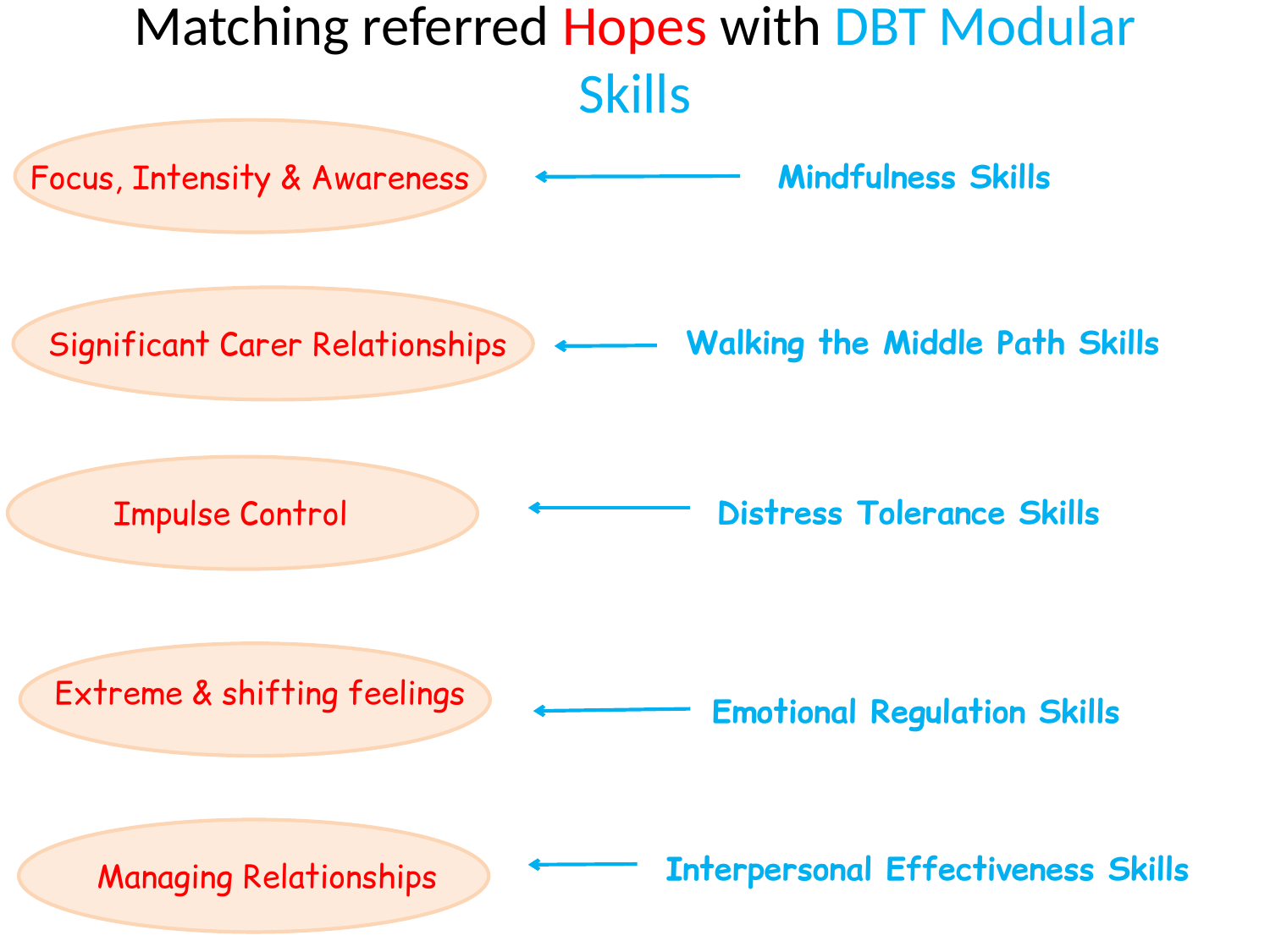

# Matching referred Hopes with DBT Modular Skills

Focus, Intensity & Awareness
Mindfulness Skills

Significant Carer Relationships
Walking the Middle Path Skills

Impulse Control
Distress Tolerance Skills

Extreme & shifting feelings

Emotional Regulation Skills

Managing Relationships
Interpersonal Effectiveness Skills